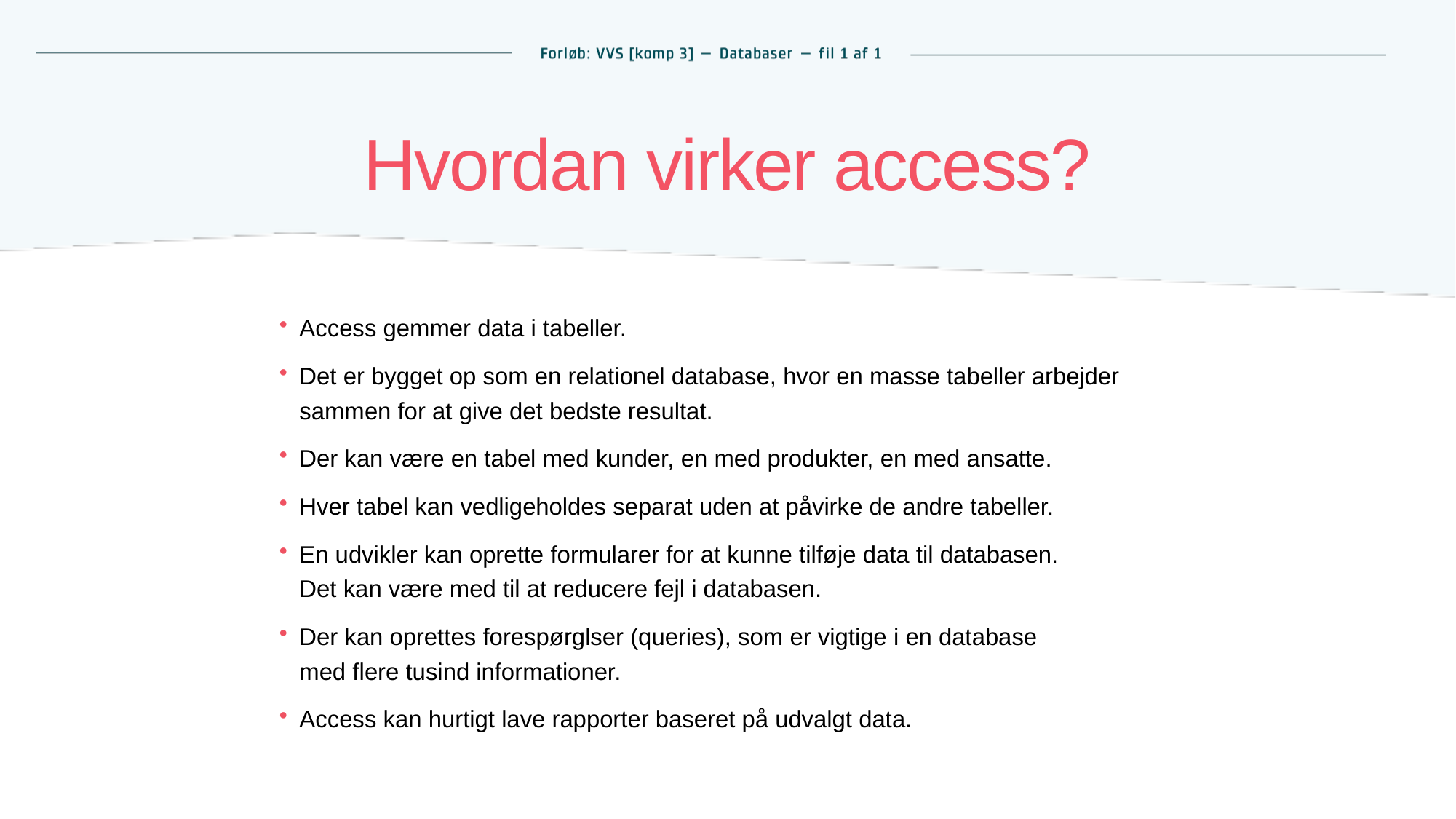

# Hvordan virker access?
Access gemmer data i tabeller.
Det er bygget op som en relationel database, hvor en masse tabeller arbejder sammen for at give det bedste resultat.
Der kan være en tabel med kunder, en med produkter, en med ansatte.
Hver tabel kan vedligeholdes separat uden at påvirke de andre tabeller.
En udvikler kan oprette formularer for at kunne tilføje data til databasen.
Det kan være med til at reducere fejl i databasen.
Der kan oprettes forespørglser (queries), som er vigtige i en database
med flere tusind informationer.
Access kan hurtigt lave rapporter baseret på udvalgt data.
17